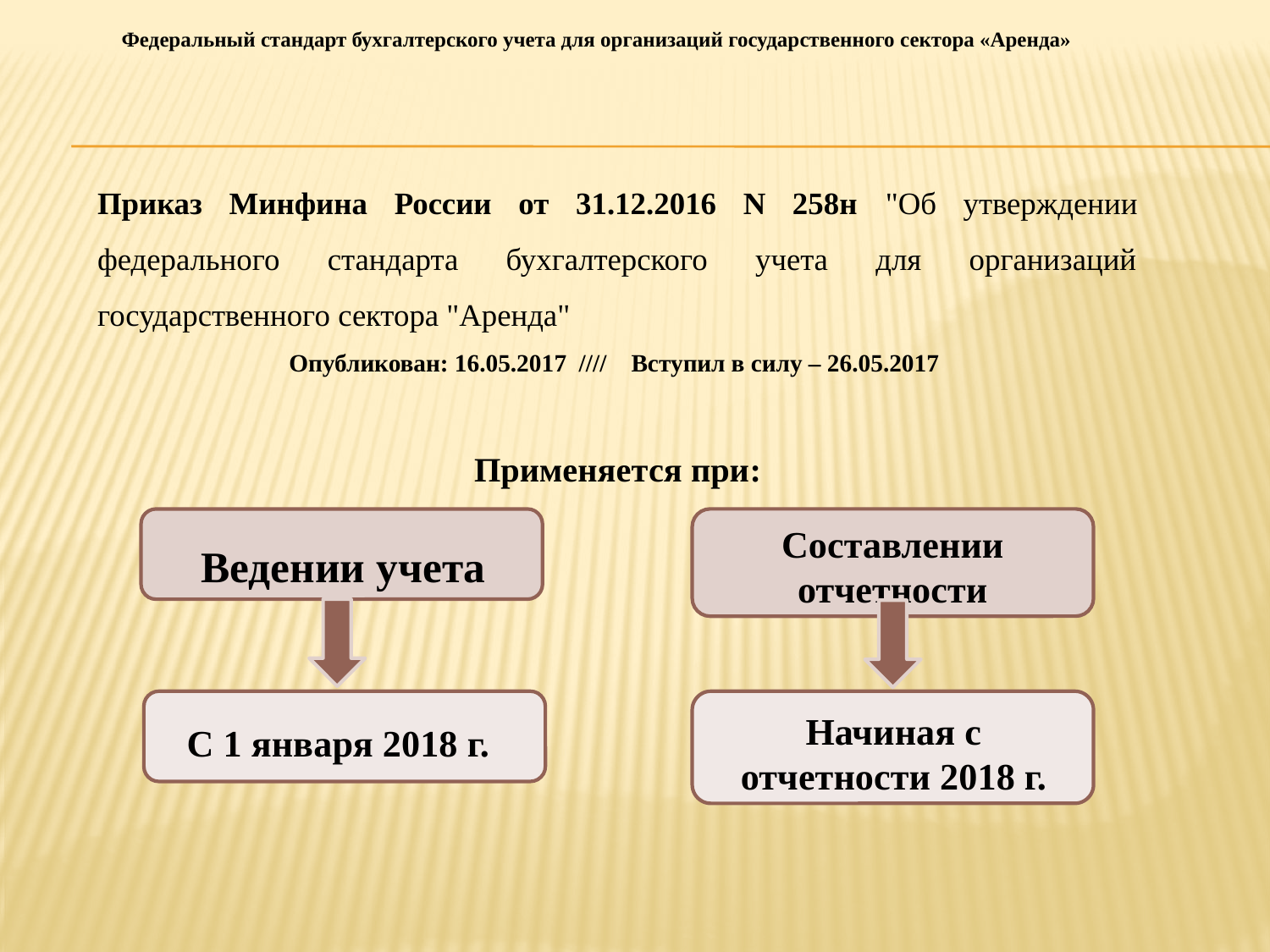

Федеральный стандарт бухгалтерского учета для организаций государственного сектора «Аренда»
Приказ Минфина России от 31.12.2016 N 258н "Об утверждении федерального стандарта бухгалтерского учета для организаций государственного сектора "Аренда"
Опубликован: 16.05.2017  ////    Вступил в силу – 26.05.2017

Применяется при:

Cоставлении отчетности
Ведении учета

Начиная с отчетности 2018 г.
С 1 января 2018 г.